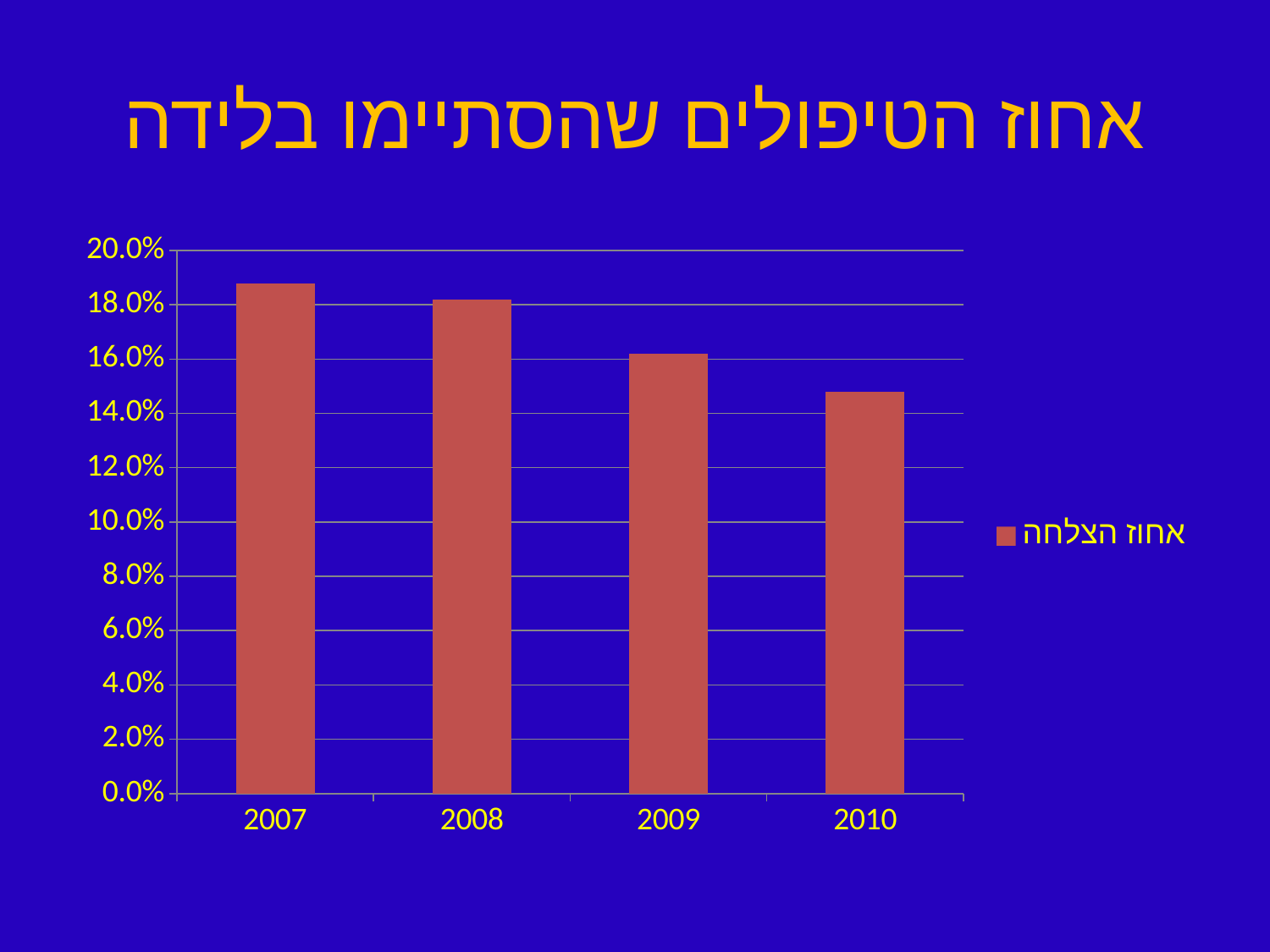

# אחוז הטיפולים שהסתיימו בלידה

### Chart

| Category | אחוז הצלחה |
|---|---|
| 2007 | 0.18800000000000017 |
| 2008 | 0.18200000000000016 |
| 2009 | 0.162 |
| 2010 | 0.14800000000000016 |